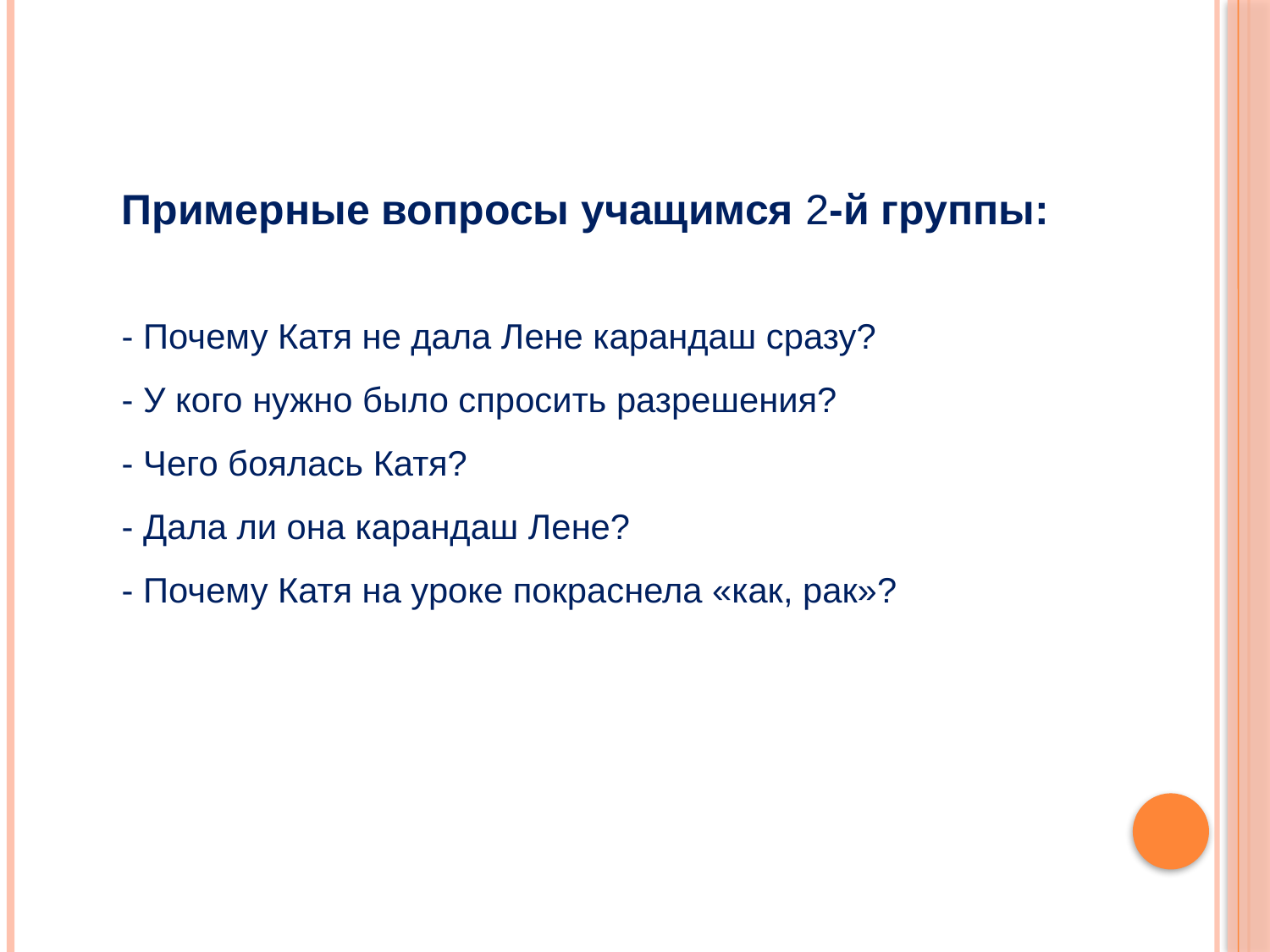

Примерные вопросы учащимся 2-й группы:

- Почему Катя не дала Лене карандаш сразу?
- У кого нужно было спросить разрешения?
- Чего боялась Катя?
- Дала ли она карандаш Лене?
- Почему Катя на уроке покраснела «как, рак»?